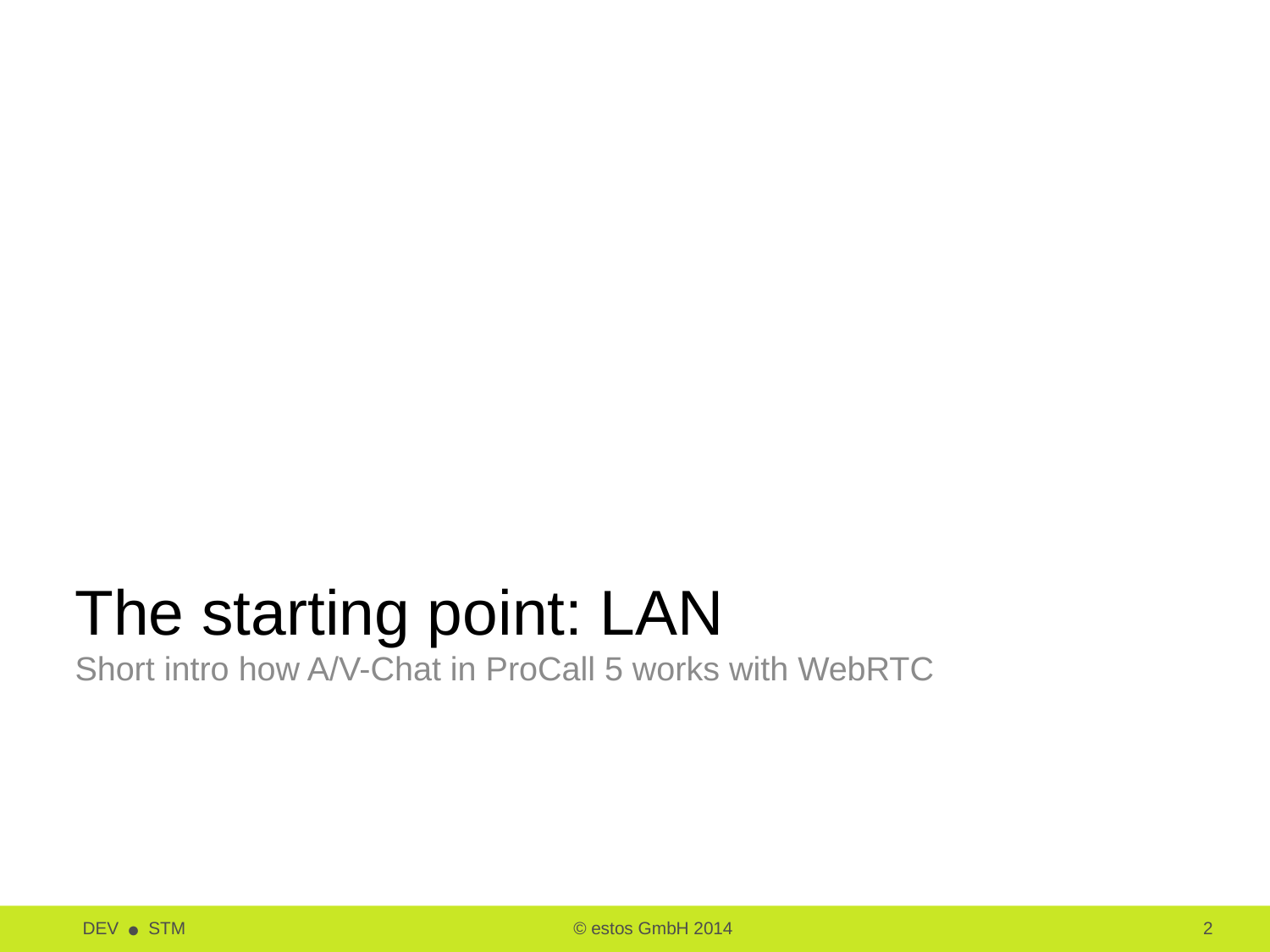

# The starting point: LAN
Short intro how A/V-Chat in ProCall 5 works with WebRTC
DEV
STM
2